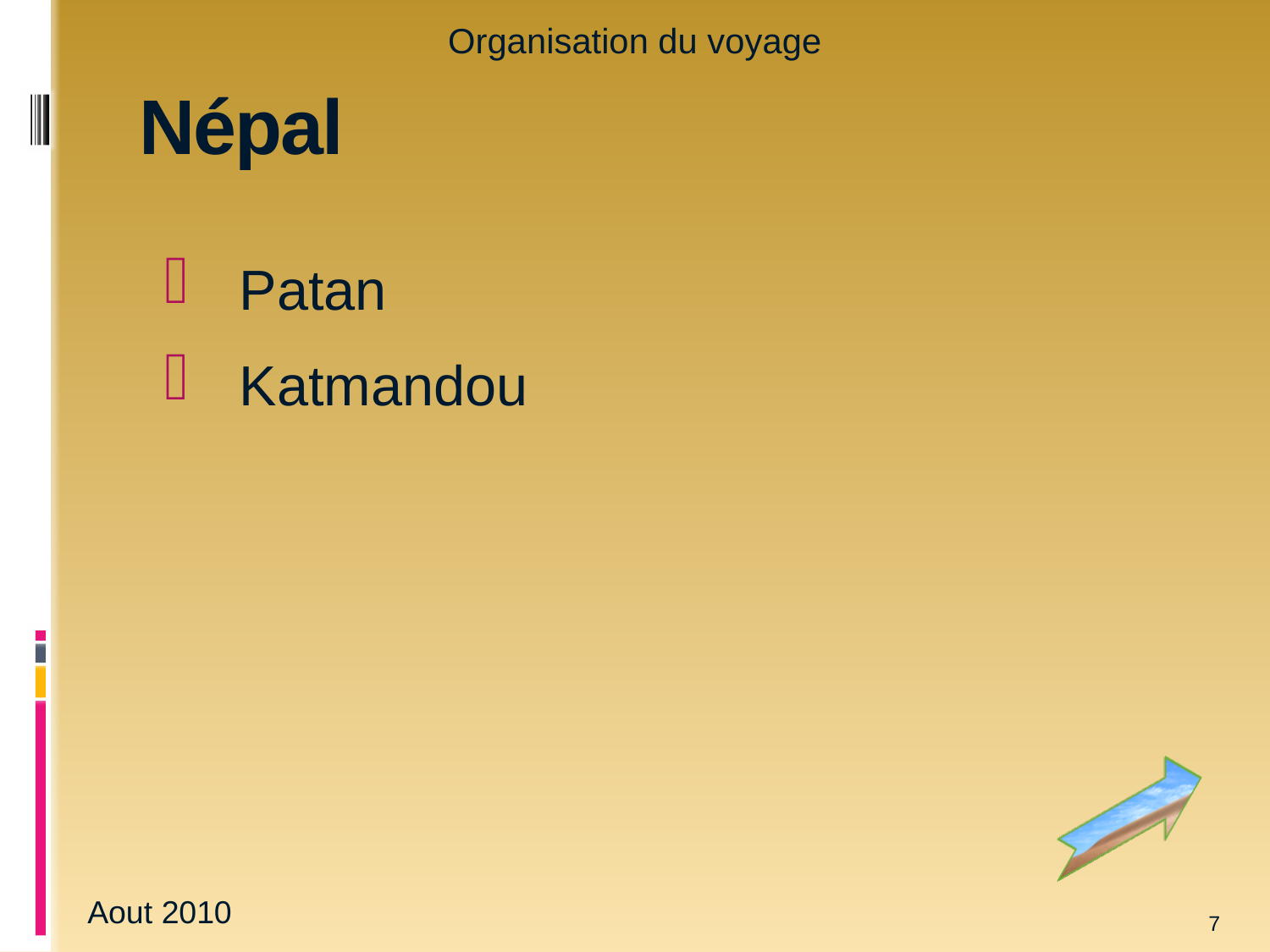

Organisation du voyage
# Népal
Patan
Katmandou
Aout 2010
7